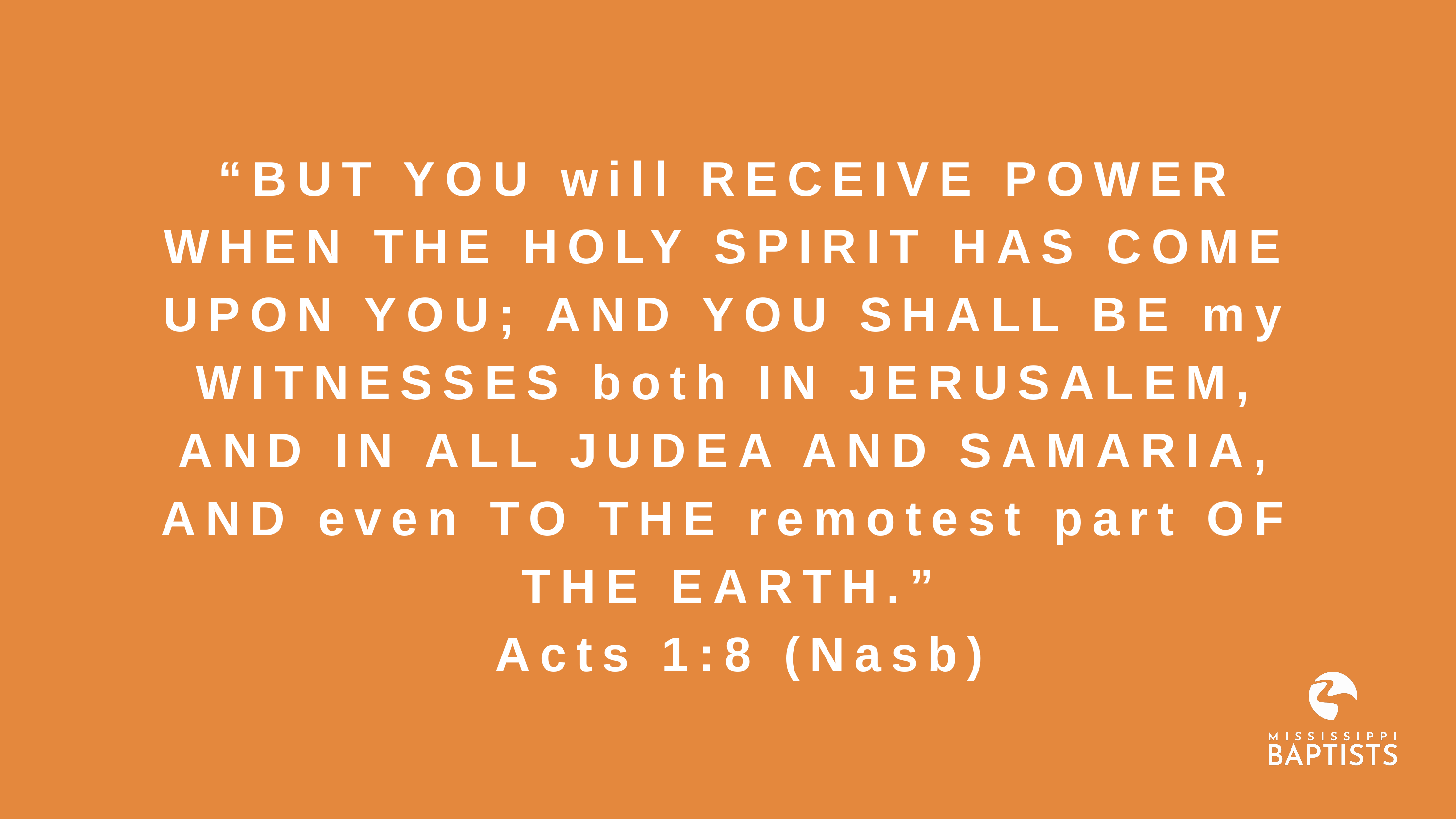

“BUT YOU will RECEIVE POWER WHEN THE HOLY SPIRIT HAS COME UPON YOU; AND YOU SHALL BE my WITNESSES both IN JERUSALEM, AND IN ALL JUDEA AND SAMARIA, AND even TO THE remotest part OF THE EARTH.”
 Acts 1:8 (Nasb)